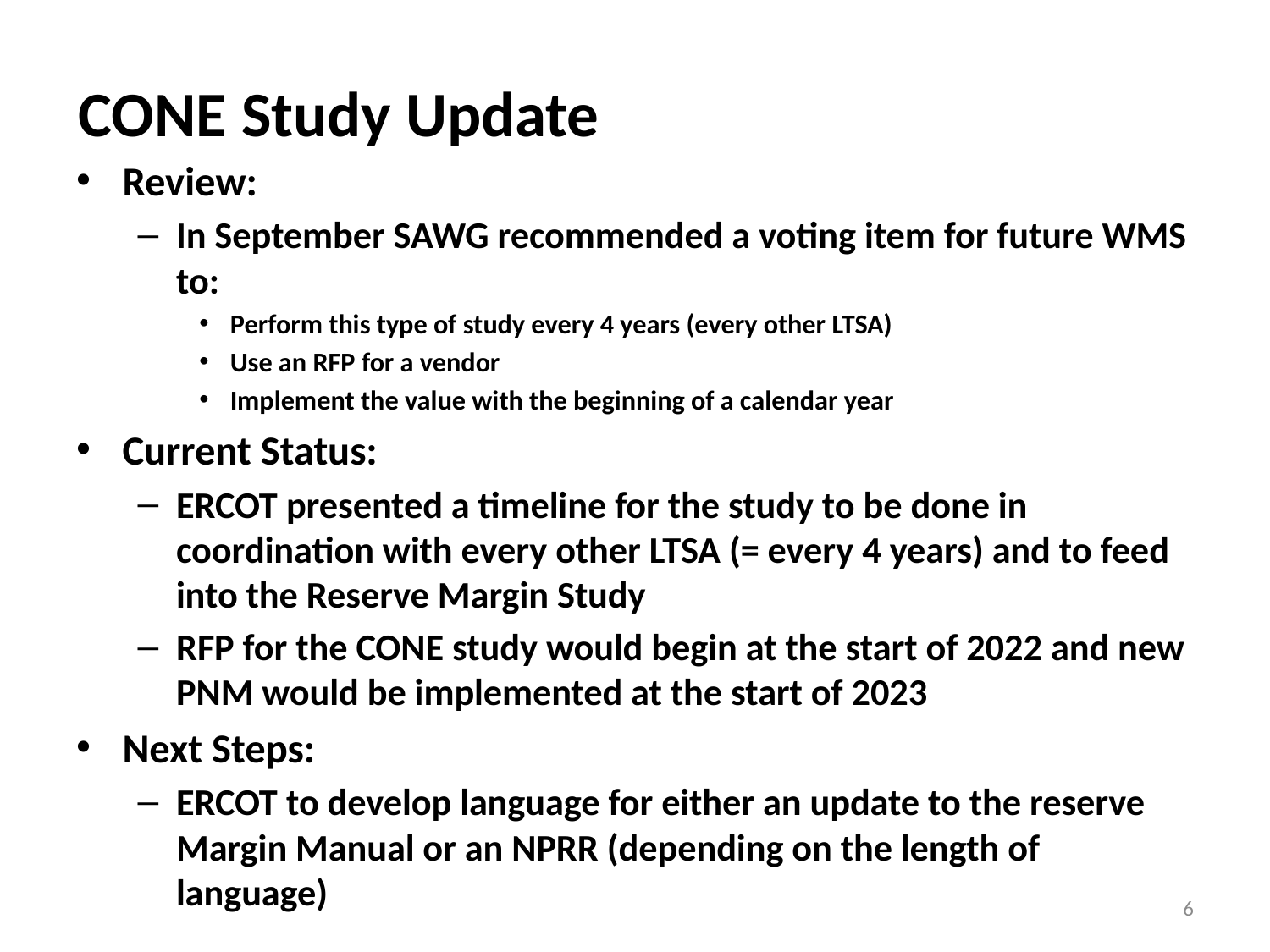

# CONE Study Update
Review:
In September SAWG recommended a voting item for future WMS to:
Perform this type of study every 4 years (every other LTSA)
Use an RFP for a vendor
Implement the value with the beginning of a calendar year
Current Status:
ERCOT presented a timeline for the study to be done in coordination with every other LTSA (= every 4 years) and to feed into the Reserve Margin Study
RFP for the CONE study would begin at the start of 2022 and new PNM would be implemented at the start of 2023
Next Steps:
ERCOT to develop language for either an update to the reserve Margin Manual or an NPRR (depending on the length of language)

6